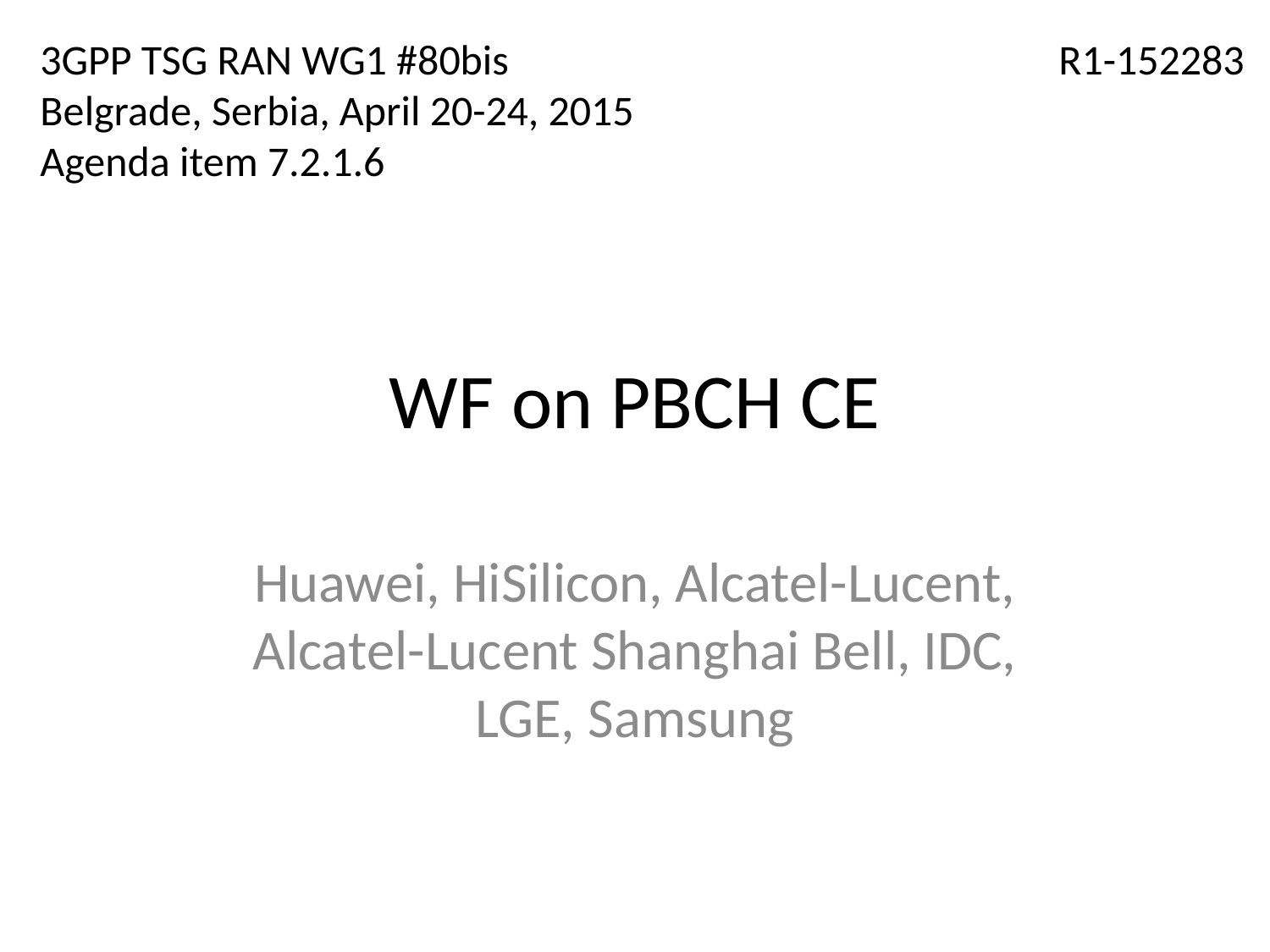

3GPP TSG RAN WG1 #80bis
Belgrade, Serbia, April 20-24, 2015
Agenda item 7.2.1.6
R1-152283
# WF on PBCH CE
Huawei, HiSilicon, Alcatel-Lucent, Alcatel-Lucent Shanghai Bell, IDC, LGE, Samsung